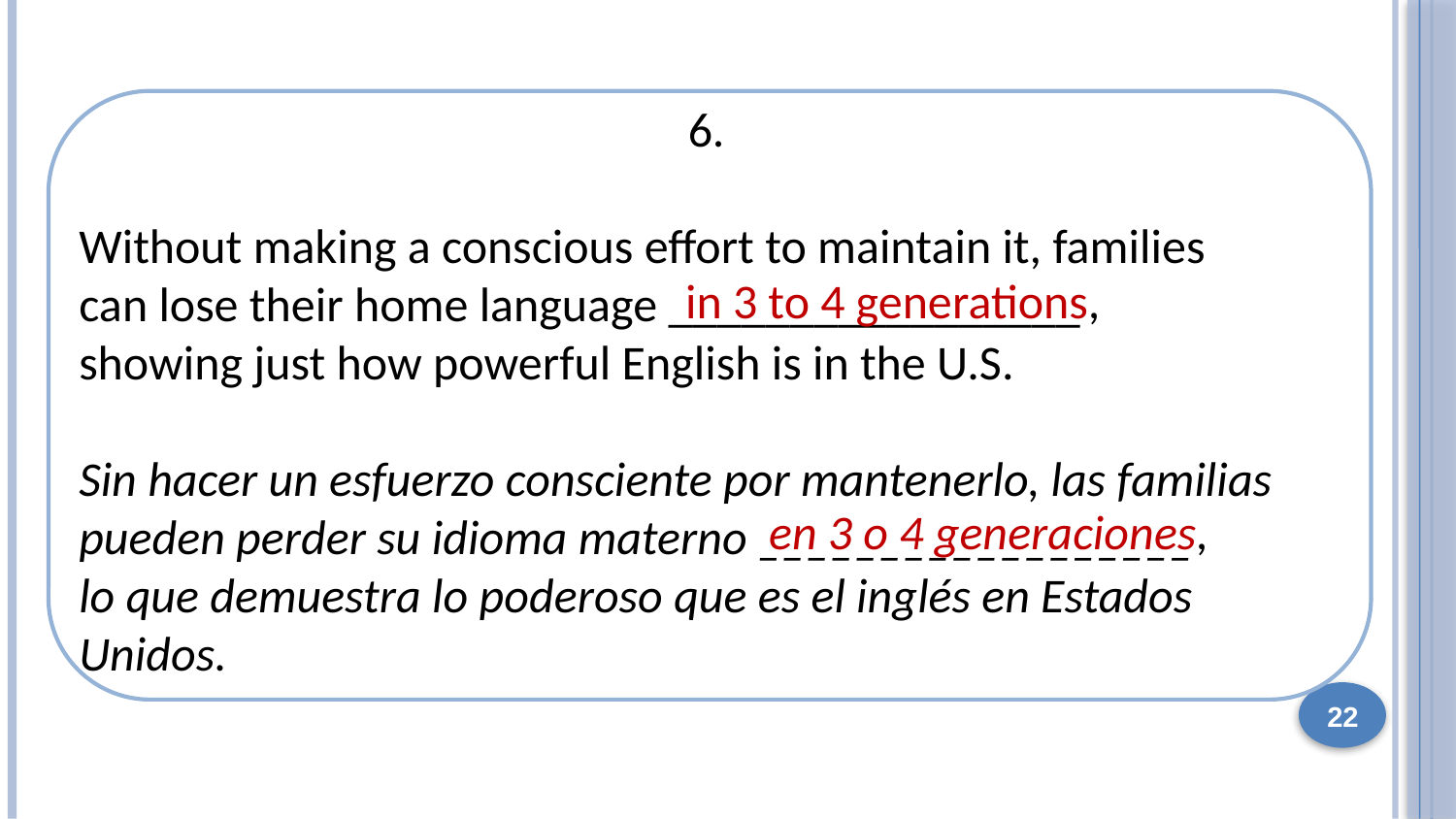

in 3 or 4 generations
6.

Without making a conscious effort to maintain it, families
can lose their home language _________________
showing just how powerful English is in the U.S.

Sin hacer un esfuerzo consciente por mantenerlo, las familias pueden perder su idioma materno __________________
lo que demuestra lo poderoso que es el inglés en Estados Unidos.

in 3 to 4 generations,
en 3 o 4 generaciones,
22